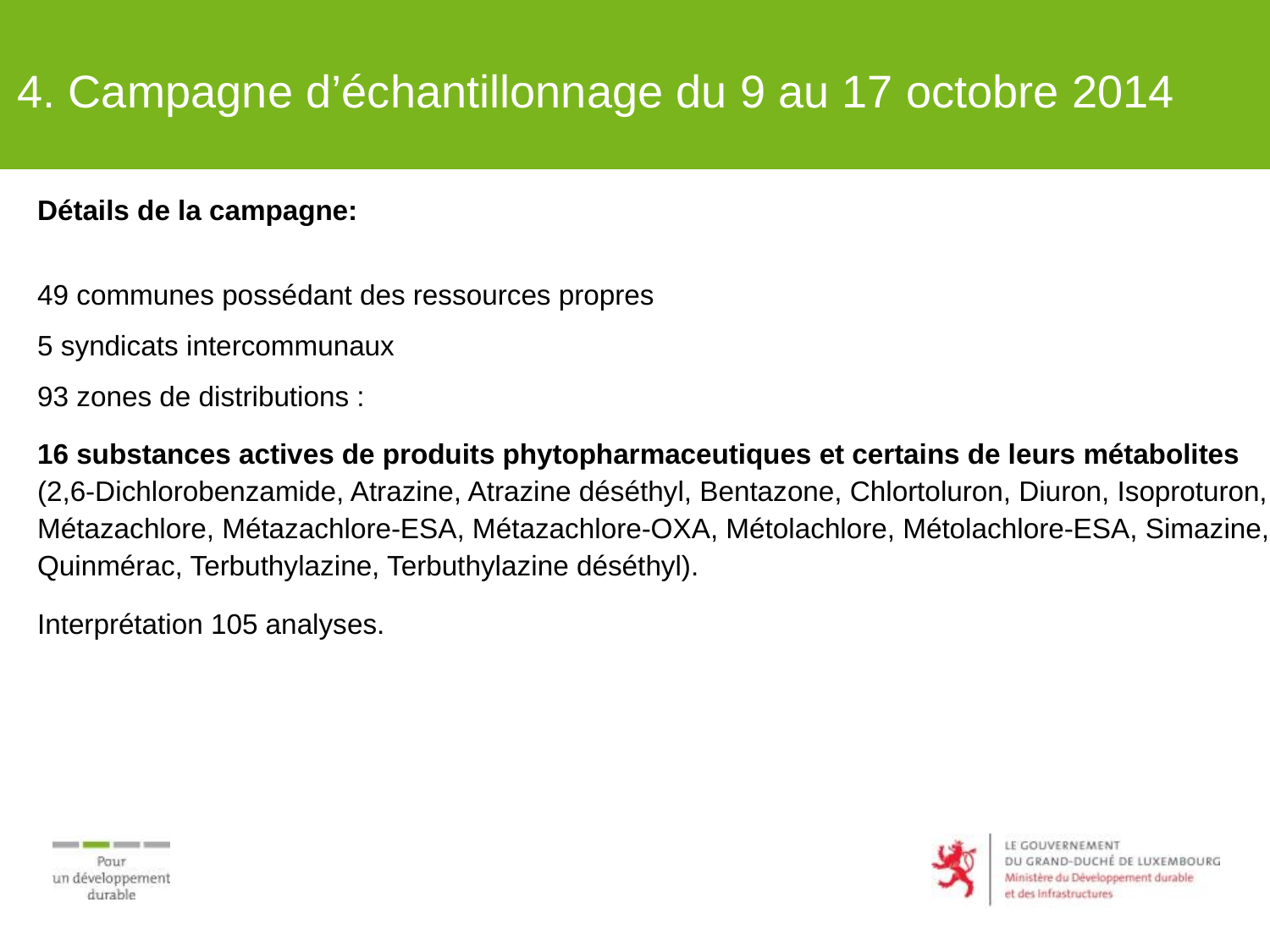

4. Campagne d’échantillonnage du 9 au 17 octobre 2014
Détails de la campagne:

49 communes possédant des ressources propres
5 syndicats intercommunaux
93 zones de distributions :
16 substances actives de produits phytopharmaceutiques et certains de leurs métabolites (2,6-Dichlorobenzamide, Atrazine, Atrazine déséthyl, Bentazone, Chlortoluron, Diuron, Isoproturon, Métazachlore, Métazachlore-ESA, Métazachlore-OXA, Métolachlore, Métolachlore-ESA, Simazine, Quinmérac, Terbuthylazine, Terbuthylazine déséthyl).
Interprétation 105 analyses.